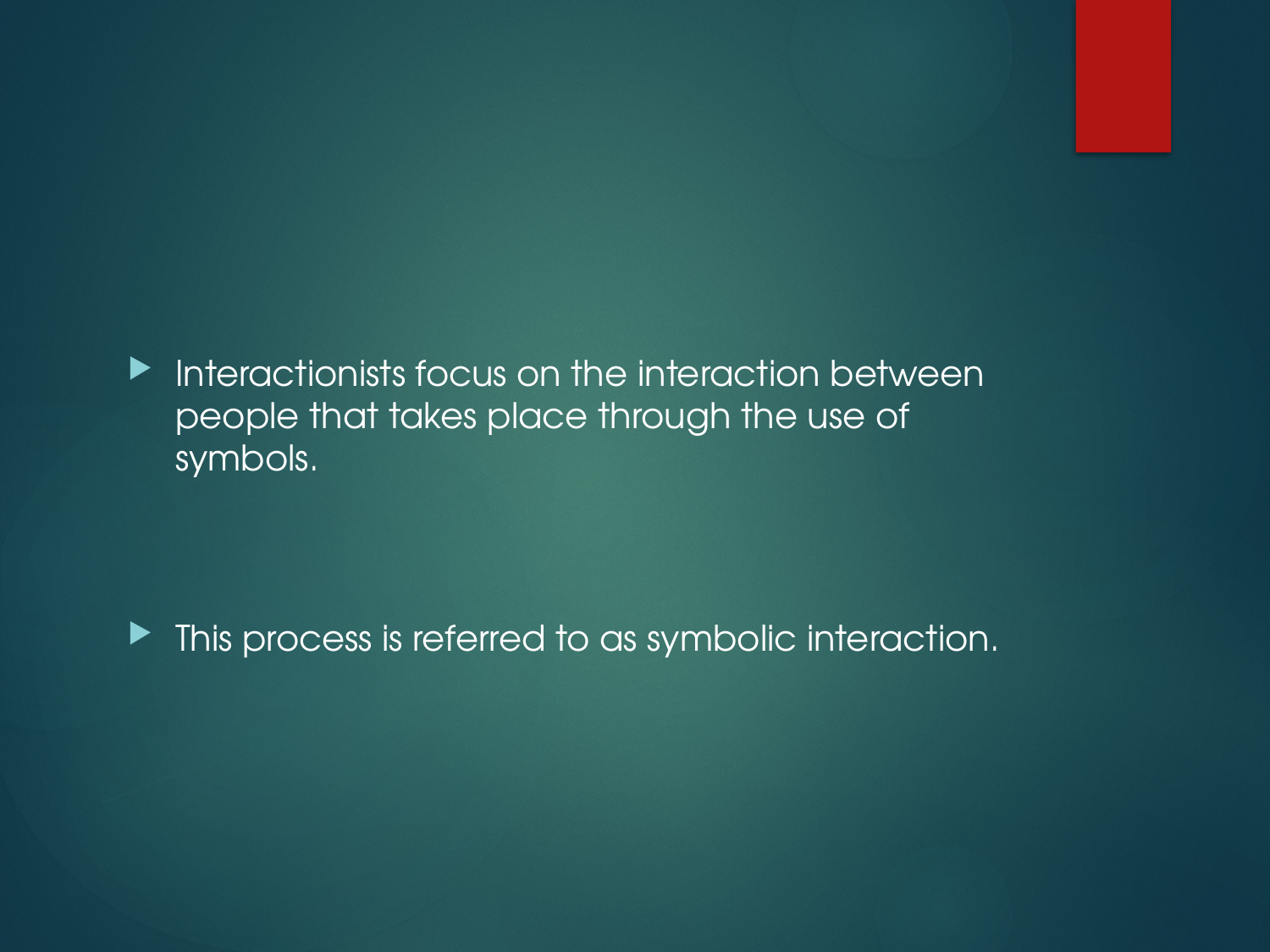

#

Interactionists focus on the interaction between people that takes place through the use of symbols.

This process is referred to as symbolic interaction.